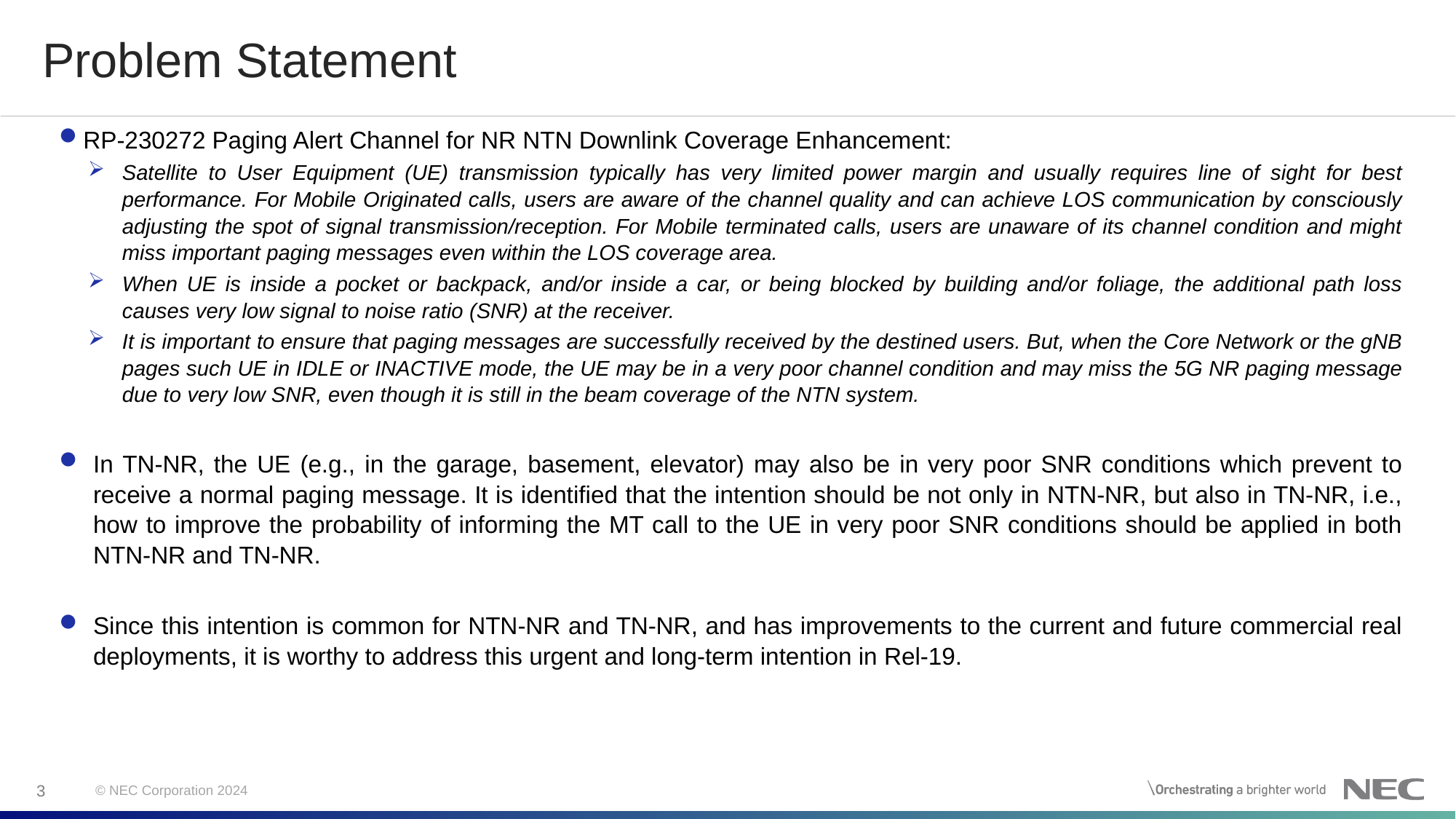

# Problem Statement
RP-230272 Paging Alert Channel for NR NTN Downlink Coverage Enhancement:
Satellite to User Equipment (UE) transmission typically has very limited power margin and usually requires line of sight for best performance. For Mobile Originated calls, users are aware of the channel quality and can achieve LOS communication by consciously adjusting the spot of signal transmission/reception. For Mobile terminated calls, users are unaware of its channel condition and might miss important paging messages even within the LOS coverage area.
When UE is inside a pocket or backpack, and/or inside a car, or being blocked by building and/or foliage, the additional path loss causes very low signal to noise ratio (SNR) at the receiver.
It is important to ensure that paging messages are successfully received by the destined users. But, when the Core Network or the gNB pages such UE in IDLE or INACTIVE mode, the UE may be in a very poor channel condition and may miss the 5G NR paging message due to very low SNR, even though it is still in the beam coverage of the NTN system.

In TN-NR, the UE (e.g., in the garage, basement, elevator) may also be in very poor SNR conditions which prevent to receive a normal paging message. It is identified that the intention should be not only in NTN-NR, but also in TN-NR, i.e., how to improve the probability of informing the MT call to the UE in very poor SNR conditions should be applied in both NTN-NR and TN-NR.

Since this intention is common for NTN-NR and TN-NR, and has improvements to the current and future commercial real deployments, it is worthy to address this urgent and long-term intention in Rel-19.